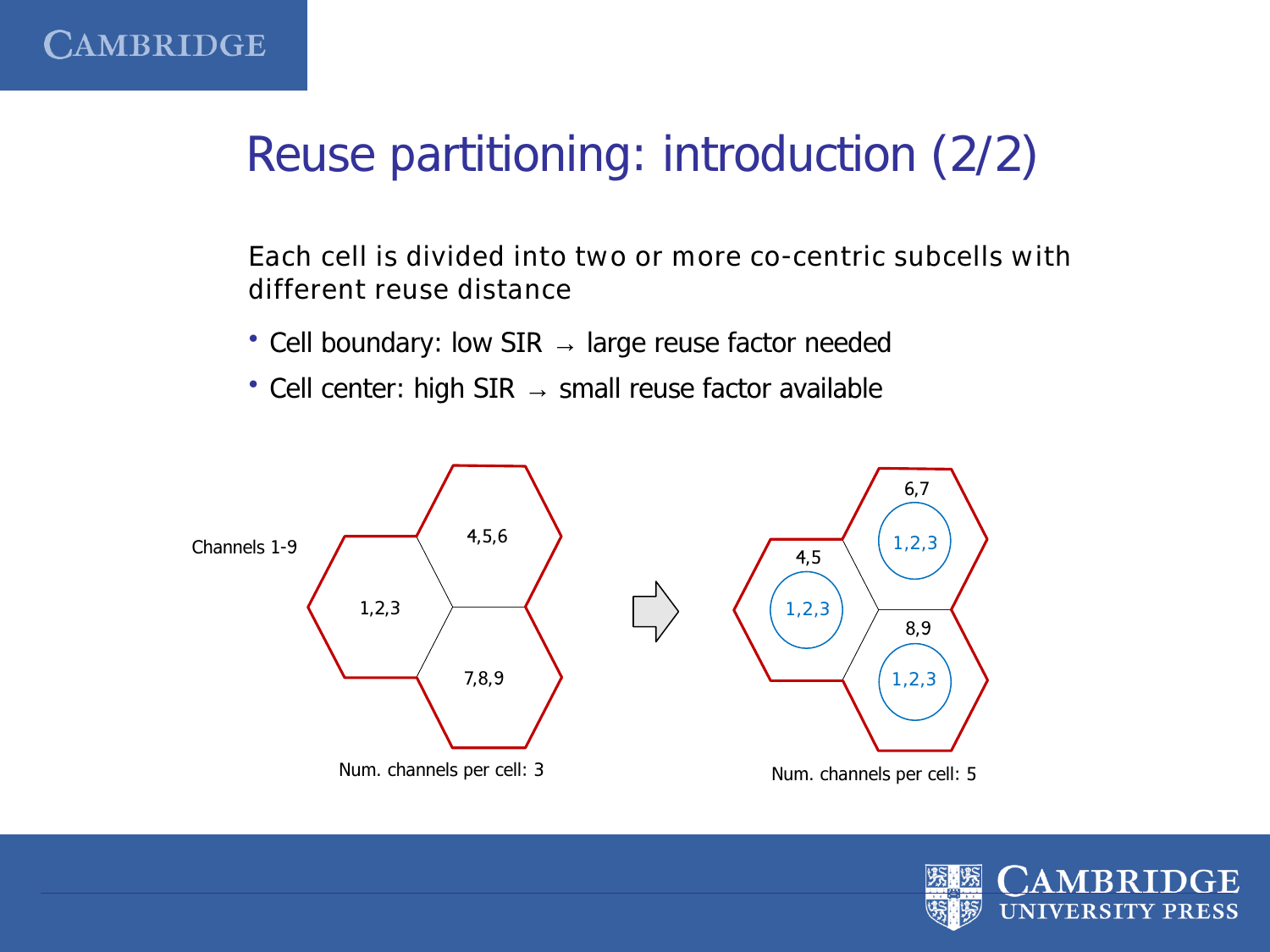

Reuse partitioning: introduction (2/2)
Each cell is divided into two or more co-centric subcells with different reuse distance
Cell boundary: low SIR → large reuse factor needed
Cell center: high SIR → small reuse factor available

6,7

4,5,6
1,2,3
Channels 1-9

4,5

1,2,3
1,2,3

8,9

7,8,9
1,2,3
Num. channels per cell: 3
Num. channels per cell: 5